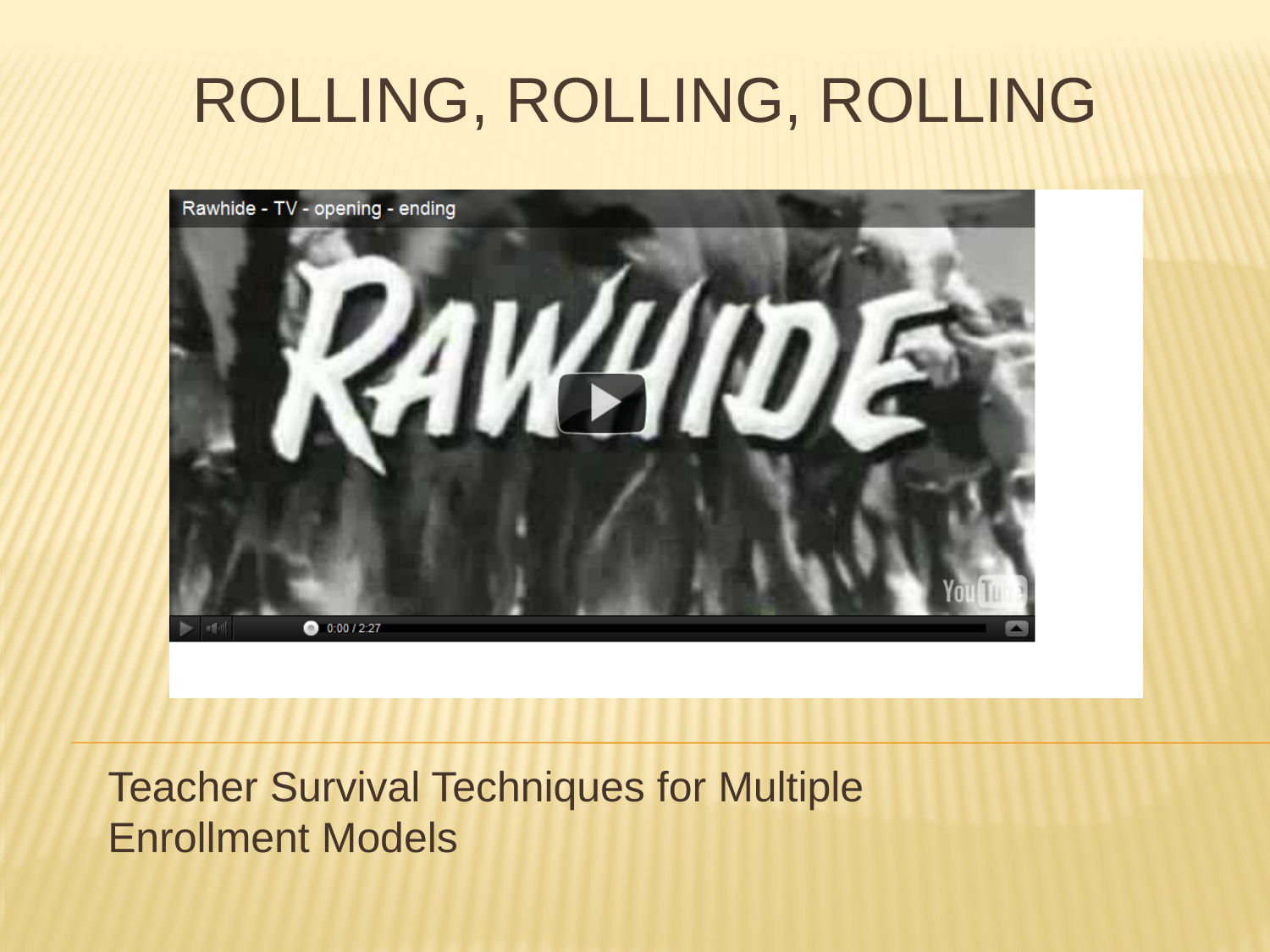

# Rolling, Rolling, Rolling
Teacher Survival Techniques for Multiple Enrollment Models